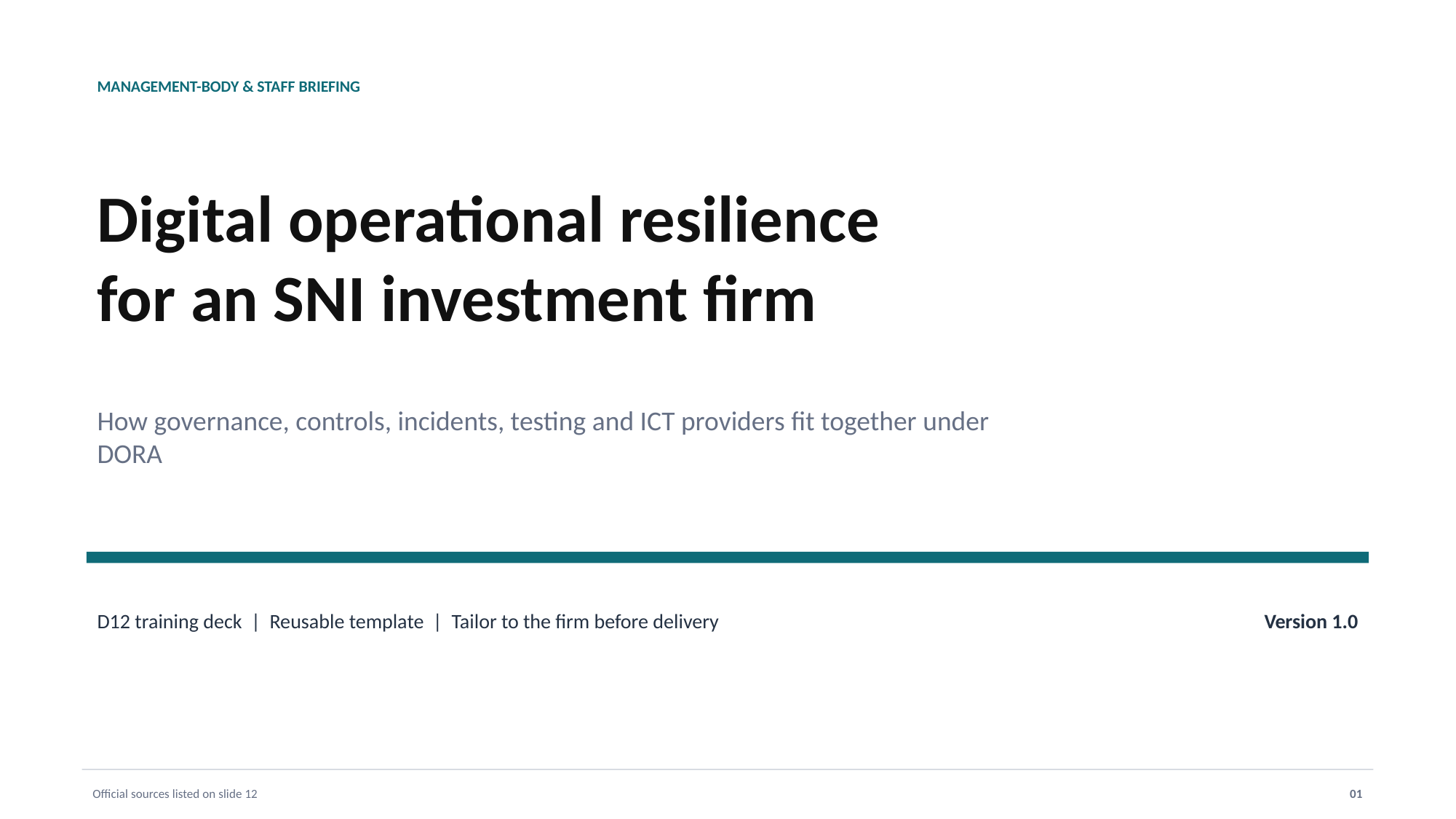

MANAGEMENT-BODY & STAFF BRIEFING
Digital operational resilience
for an SNI investment firm
How governance, controls, incidents, testing and ICT providers fit together under DORA

D12 training deck  |  Reusable template  |  Tailor to the firm before delivery
Version 1.0

Official sources listed on slide 12
01